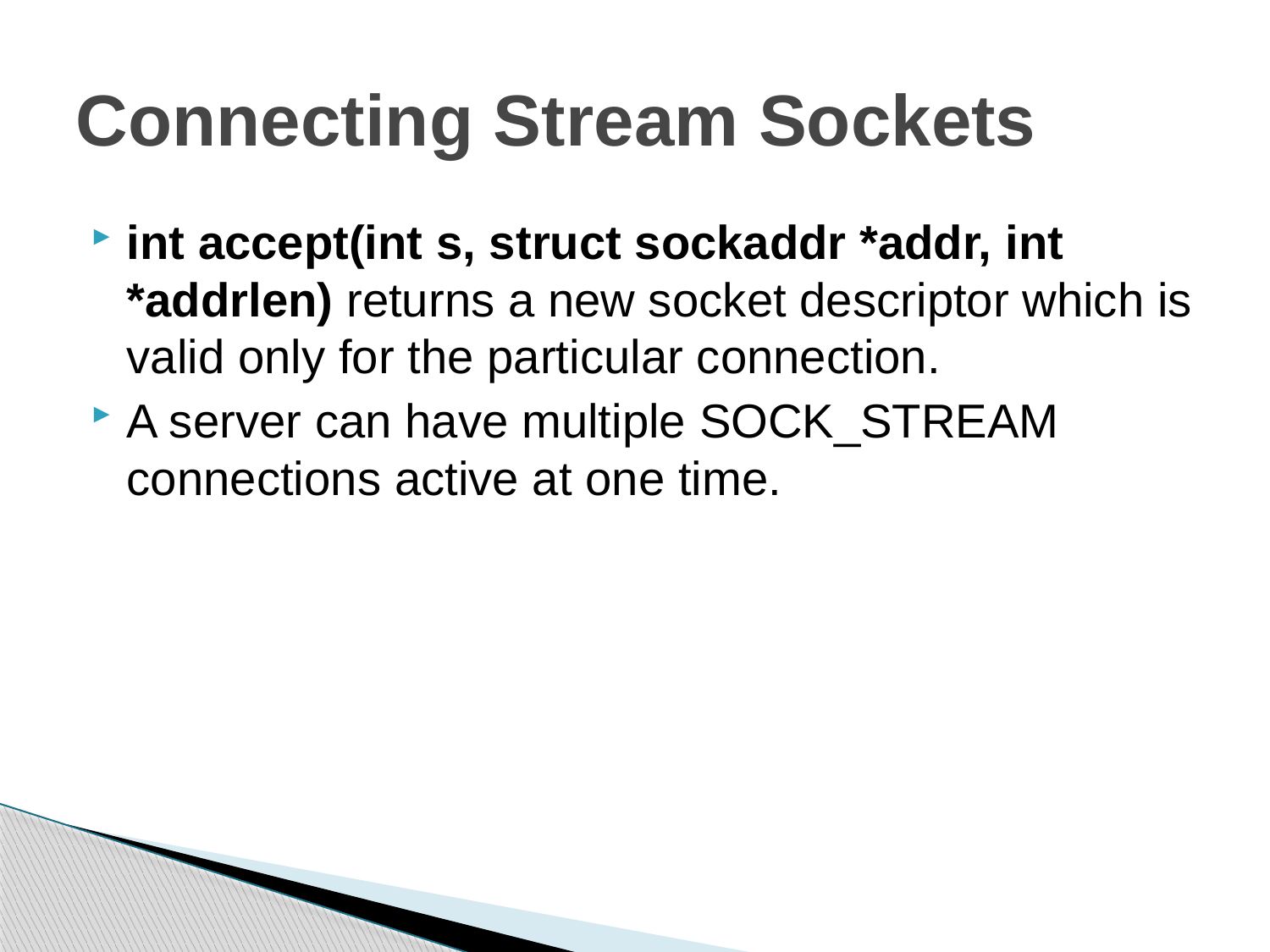

# Connecting Stream Sockets
int accept(int s, struct sockaddr *addr, int *addrlen) returns a new socket descriptor which is valid only for the particular connection.
A server can have multiple SOCK_STREAM connections active at one time.